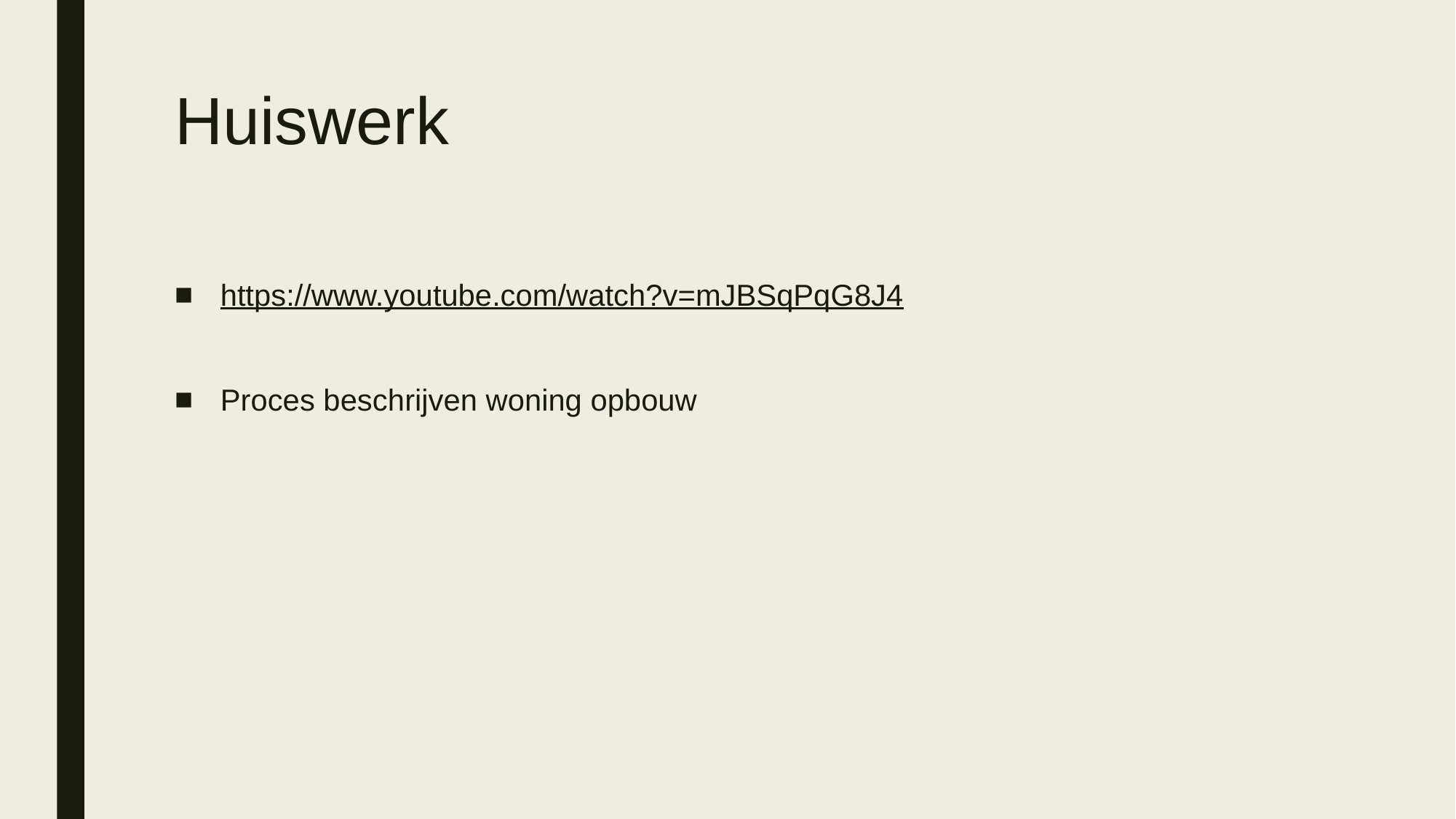

# Huiswerk
https://www.youtube.com/watch?v=mJBSqPqG8J4

Proces beschrijven woning opbouw